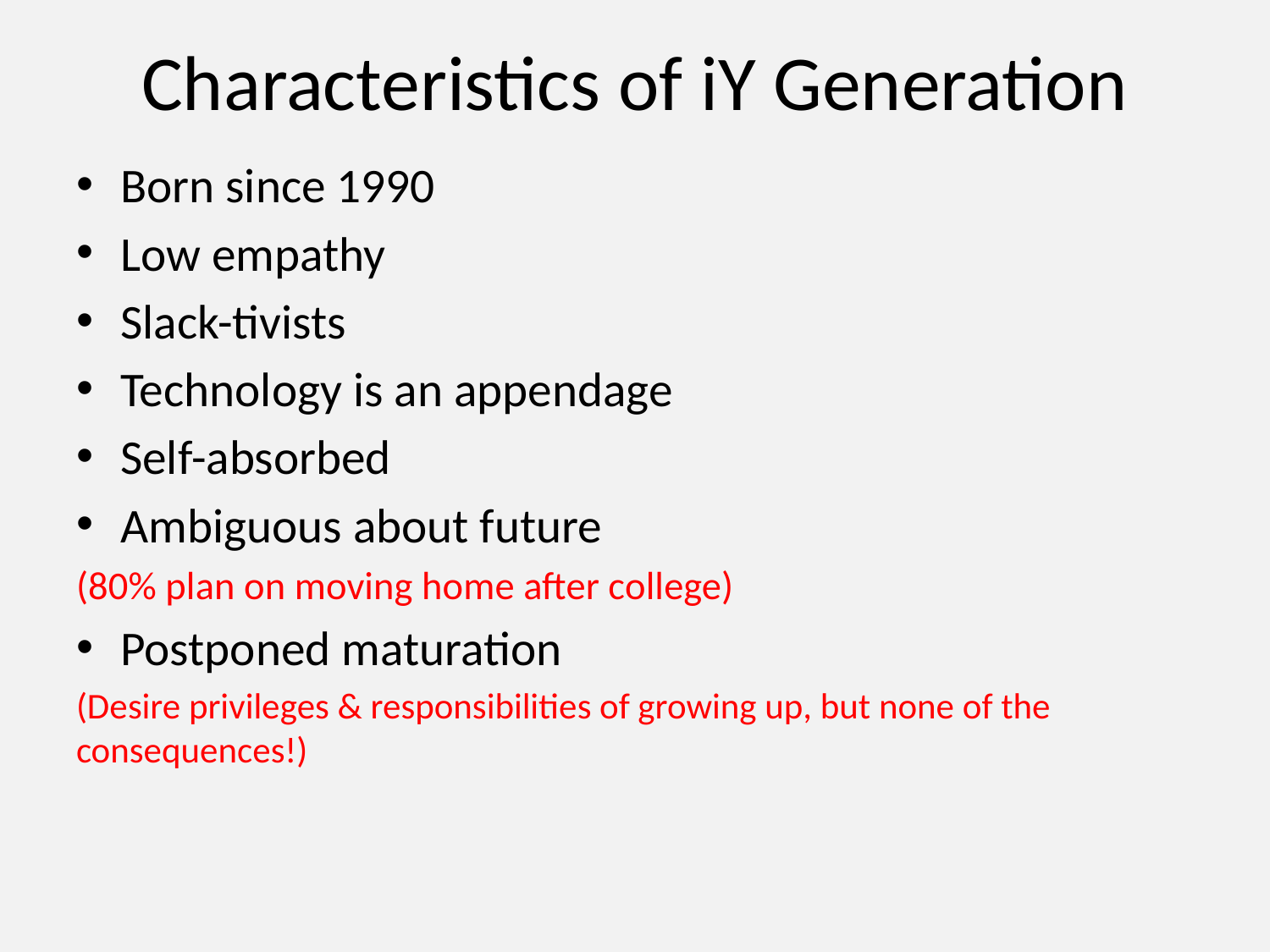

# Characteristics of iY Generation
Born since 1990
Low empathy
Slack-tivists
Technology is an appendage
Self-absorbed
Ambiguous about future
(80% plan on moving home after college)
Postponed maturation
(Desire privileges & responsibilities of growing up, but none of the consequences!)